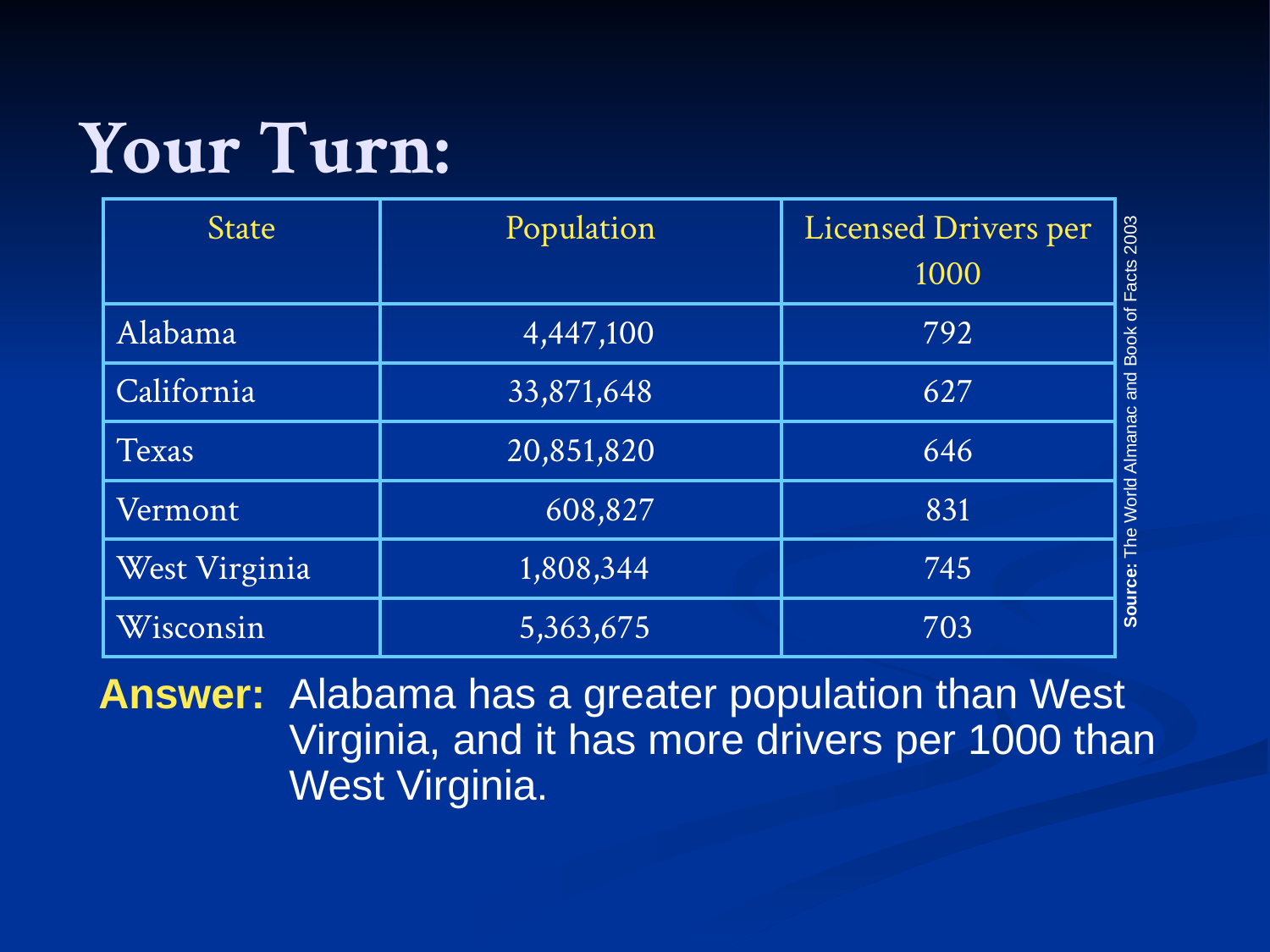

# Your Turn:
| State | Population | Licensed Drivers per 1000 |
| --- | --- | --- |
| Alabama | 4,447,100 | 792 |
| California | 33,871,648 | 627 |
| Texas | 20,851,820 | 646 |
| Vermont | 608,827 | 831 |
| West Virginia | 1,808,344 | 745 |
| Wisconsin | 5,363,675 | 703 |
Source: The World Almanac and Book of Facts 2003

Answer:  Alabama has a greater population than West Virginia, and it has more drivers per 1000 than West Virginia.